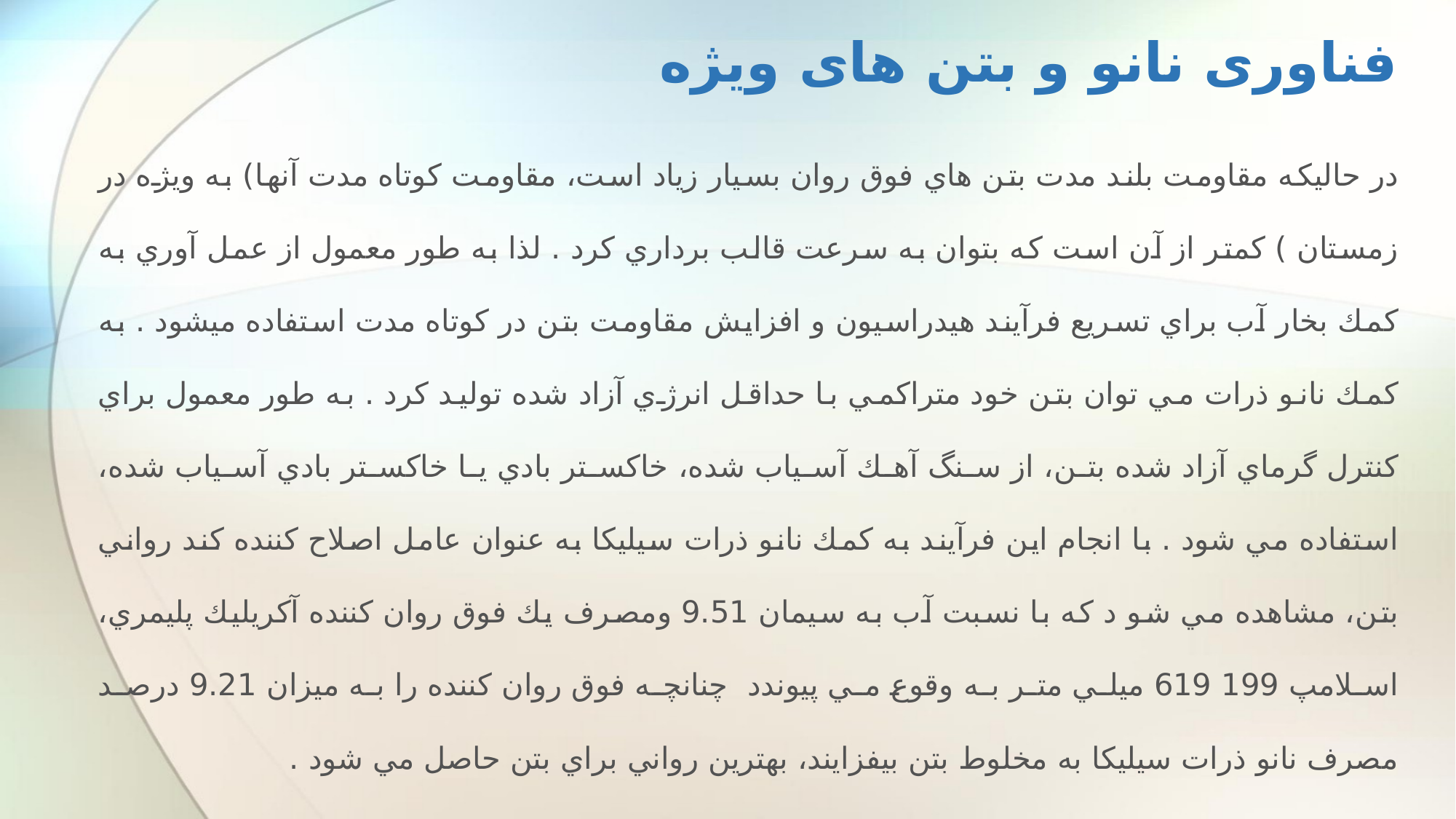

# فناوری نانو و بتن های ویژه
در حاليكه مقاومت بلند مدت بتن هاي فوق روان بسيار زياد است، مقاومت كوتاه مدت آنها) به ويژه در زمستان ) كمتر از آن است كه بتوان به سرعت قالب برداري كرد . لذا به طور معمول از عمل آوري به كمك بخار آب براي تسريع فرآيند هيدراسيون و افزايش مقاومت بتن در كوتاه مدت استفاده ميشود . به كمك نانو ذرات مي توان بتن خود متراكمي با حداقل انرژي آزاد شده توليد كرد . به طور معمول براي كنترل گرماي آزاد شده بتن، از سنگ آهك آسياب شده، خاكستر بادي يا خاكستر بادي آسياب شده، استفاده مي شود . با انجام اين فرآيند به كمك نانو ذرات سيليكا به عنوان عامل اصلاح كننده كند رواني بتن، مشاهده مي شو د كه با نسبت آب به سيمان 9.51 ومصرف يك فوق روان كننده آكريليك پليمري، اسلامپ 199 619 ميلي متر به وقوع مي پيوندد  چنانچه فوق روان كننده را به ميزان 9.21 درصد مصرف نانو ذرات سيليكا به مخلوط بتن بيفزايند، بهترين رواني براي بتن حاصل مي شود .